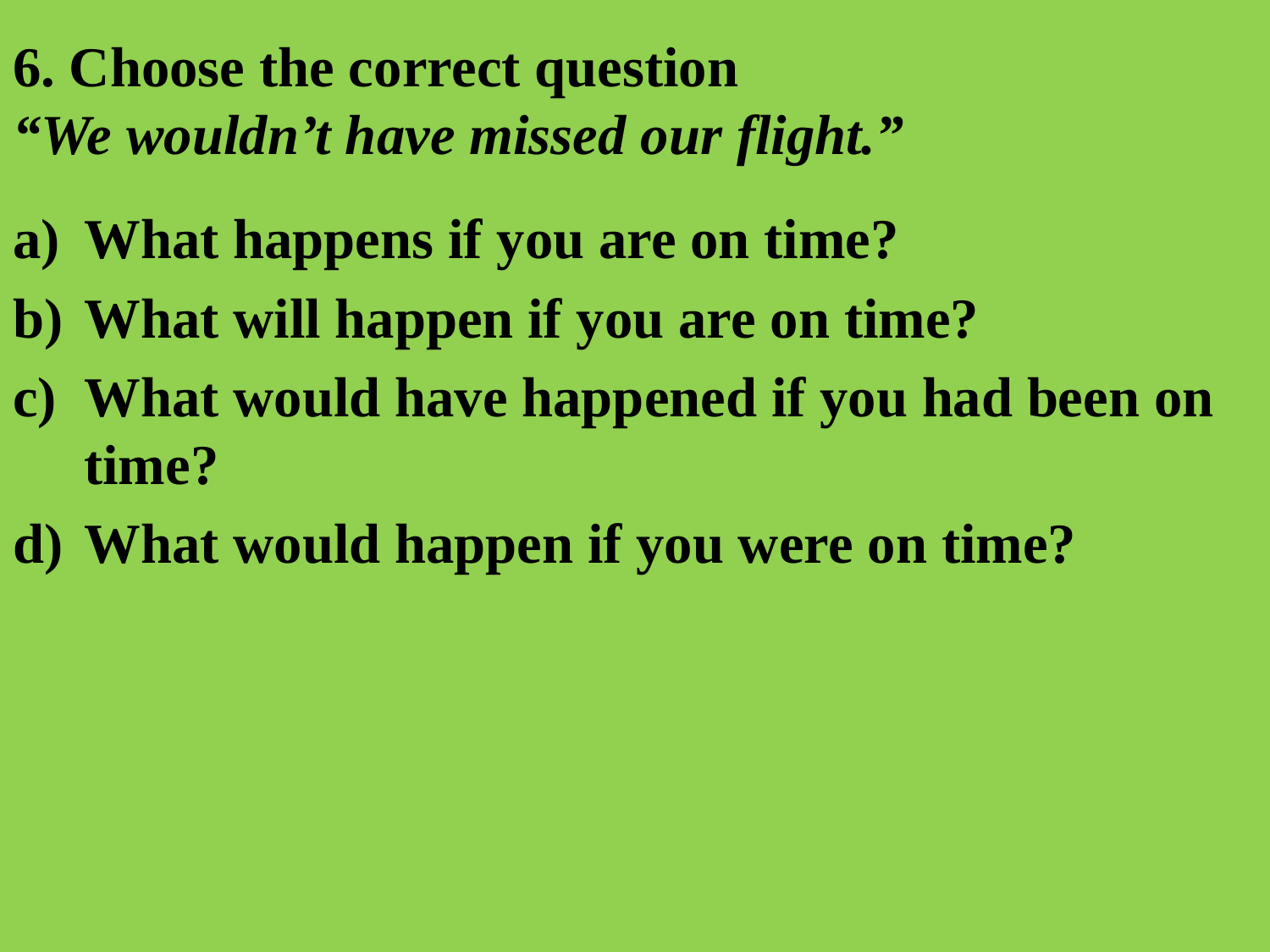

# 6. Choose the correct question “We wouldn’t have missed our flight.”
What happens if you are on time?
What will happen if you are on time?
What would have happened if you had been on time?
What would happen if you were on time?